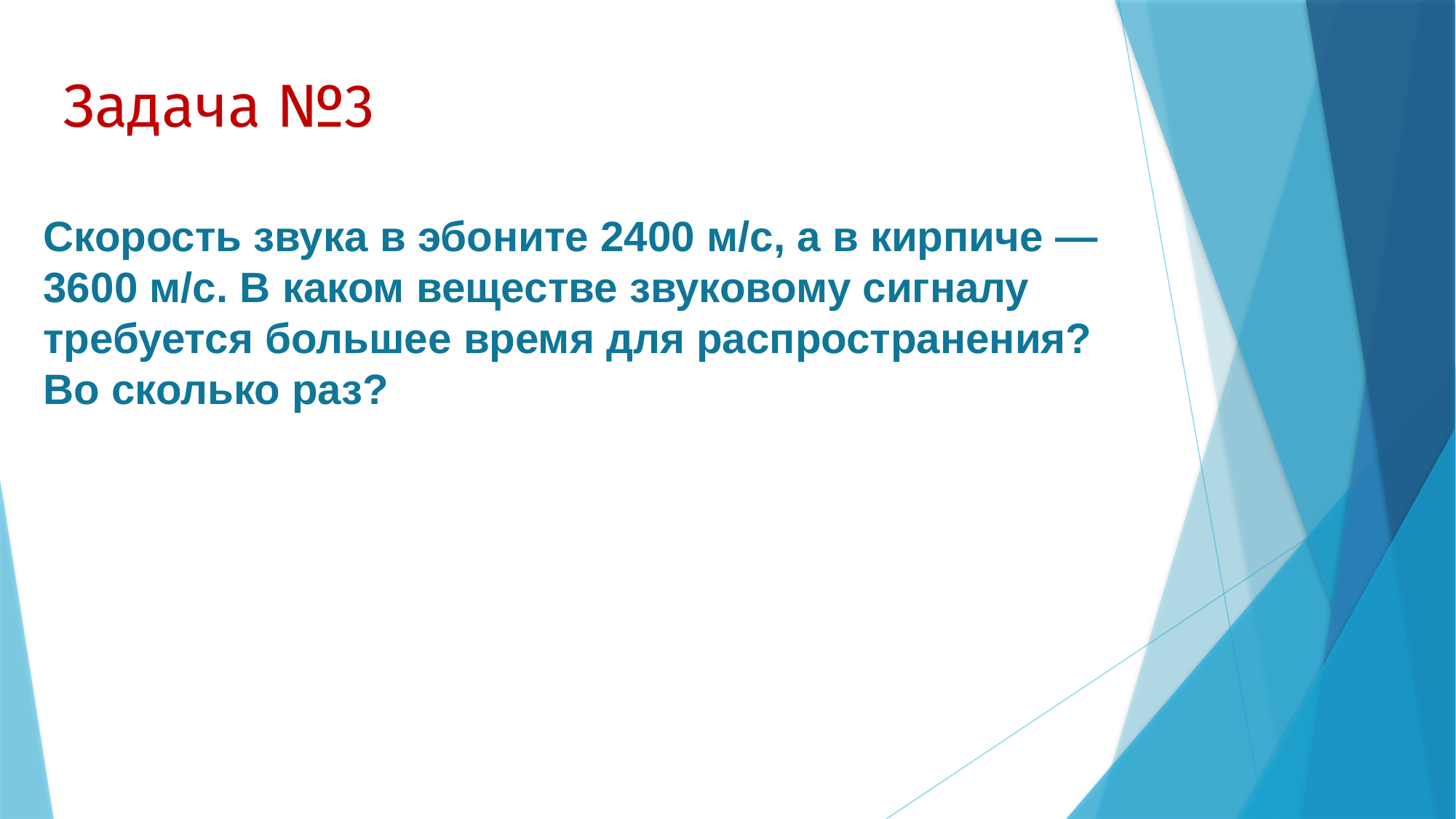

# Задача №3
Скорость звука в эбоните 2400 м/с, а в кирпиче — 3600 м/с. В каком веществе звуковому сигналу требуется большее время для распространения? Во сколько раз?